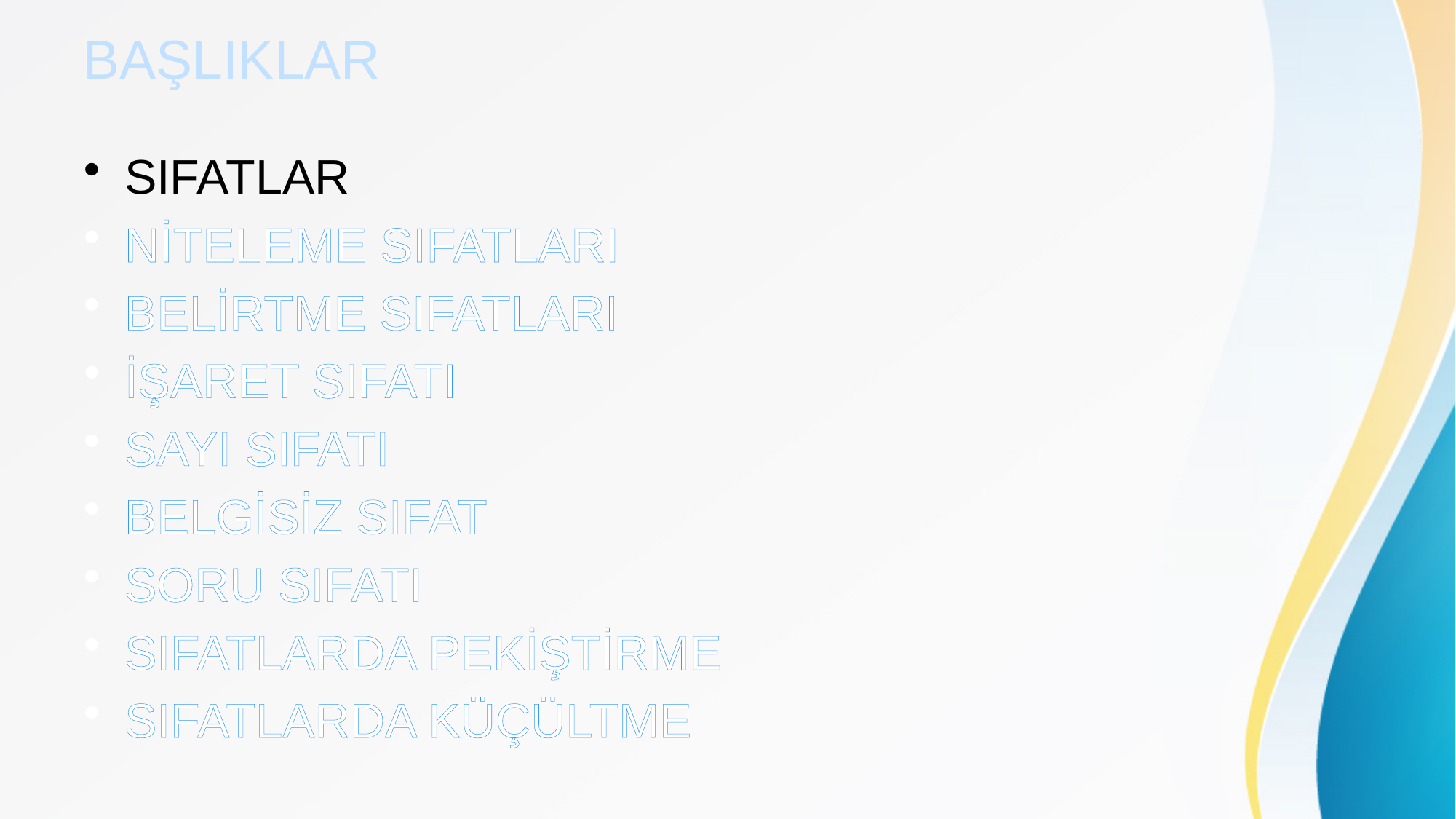

# BAŞLIKLAR
SIFATLAR
NİTELEME SIFATLARI
BELİRTME SIFATLARI
İŞARET SIFATI
SAYI SIFATI
BELGİSİZ SIFAT
SORU SIFATI
SIFATLARDA PEKİŞTİRME
SIFATLARDA KÜÇÜLTME